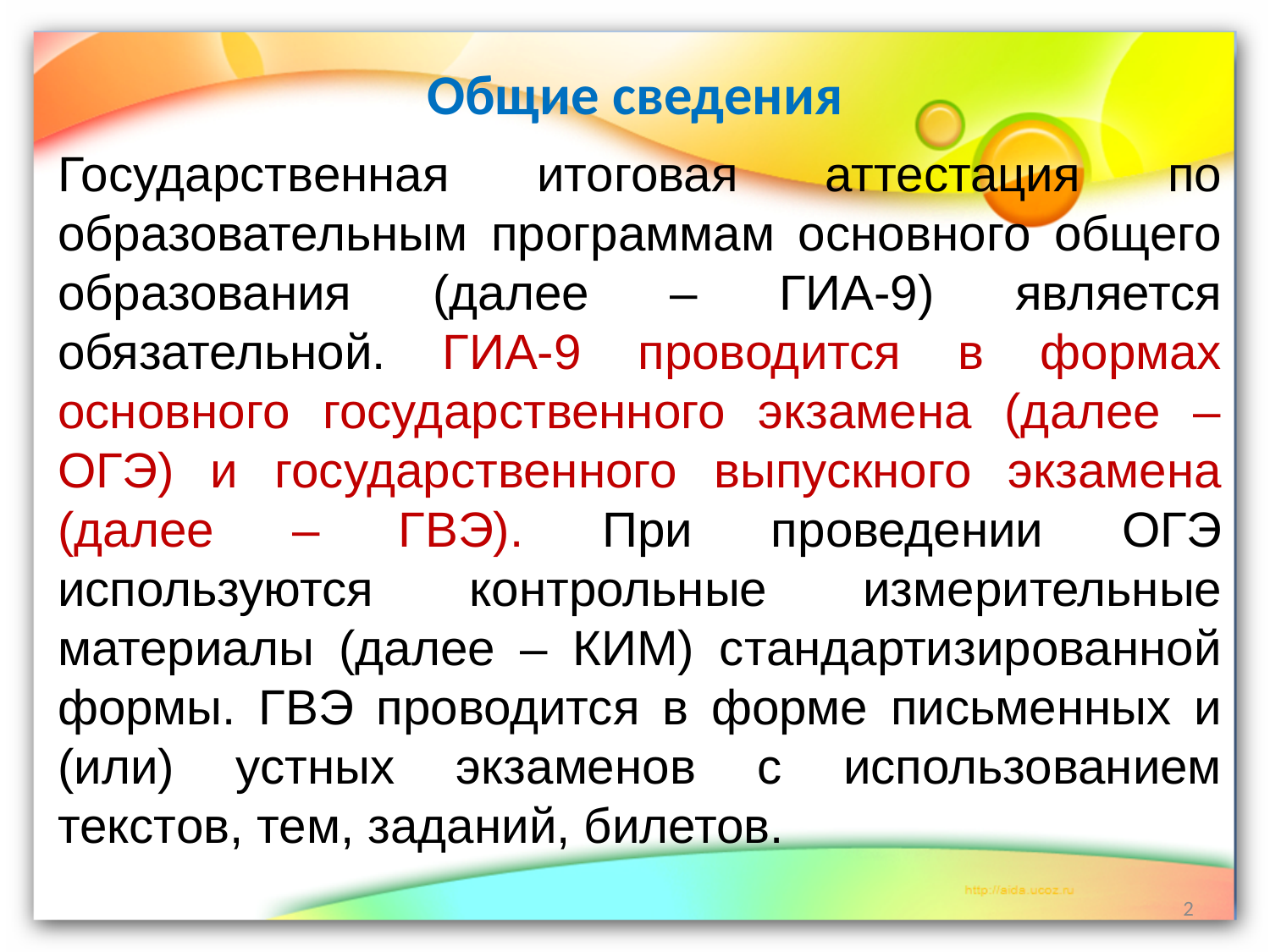

# Общие сведения
Государственная итоговая аттестация по образовательным программам основного общего образования (далее – ГИА-9) является обязательной. ГИА-9 проводится в формах основного государственного экзамена (далее – ОГЭ) и государственного выпускного экзамена (далее – ГВЭ). При проведении ОГЭ используются контрольные измерительные материалы (далее – КИМ) стандартизированной формы. ГВЭ проводится в форме письменных и (или) устных экзаменов с использованием текстов, тем, заданий, билетов.

2